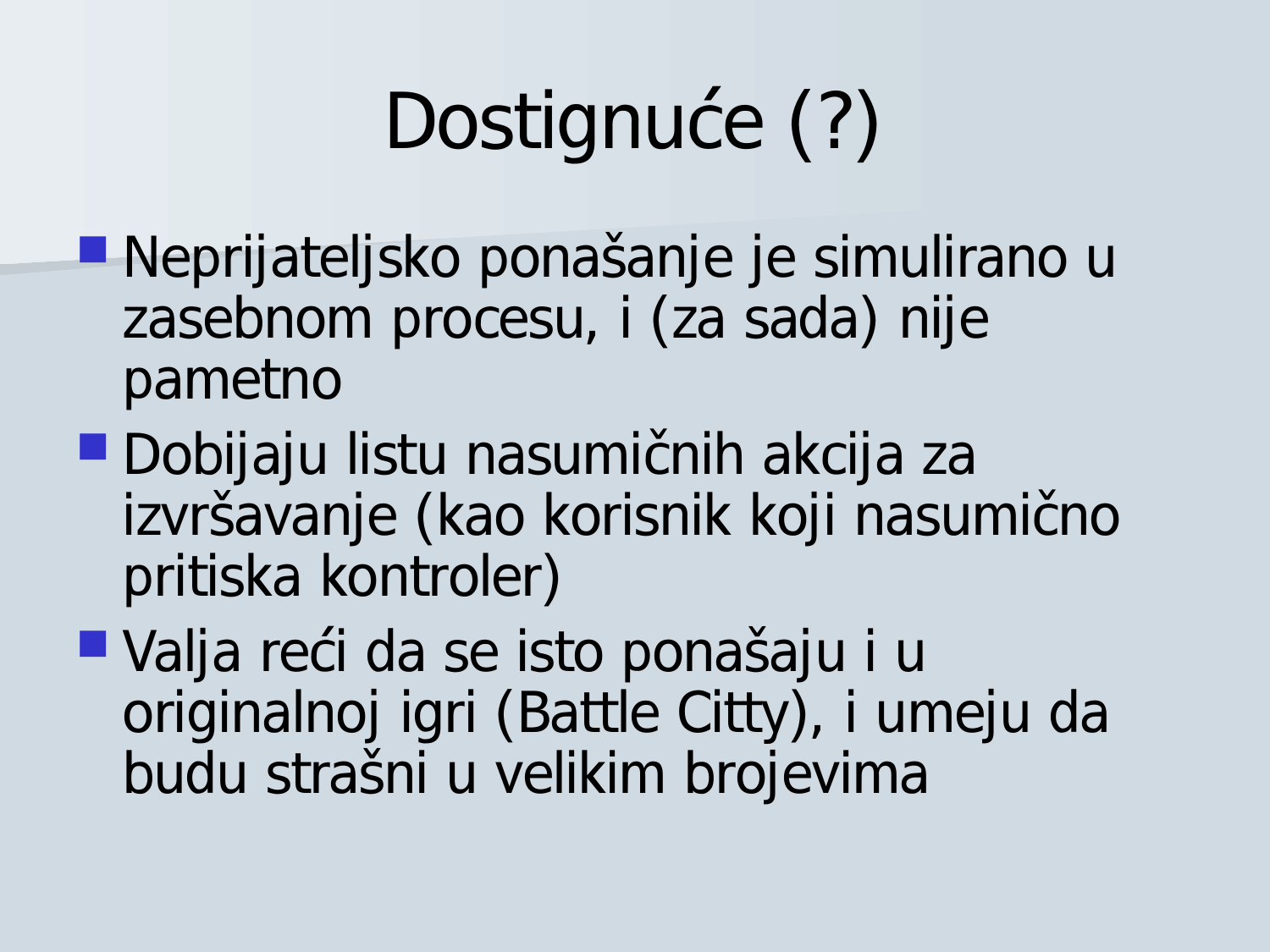

Dostignuće (?)
Neprijateljsko ponašanje je simulirano u zasebnom procesu, i (za sada) nije pametno
Dobijaju listu nasumičnih akcija za izvršavanje (kao korisnik koji nasumično pritiska kontroler)
Valja reći da se isto ponašaju i u originalnoj igri (Battle Citty), i umeju da budu strašni u velikim brojevima